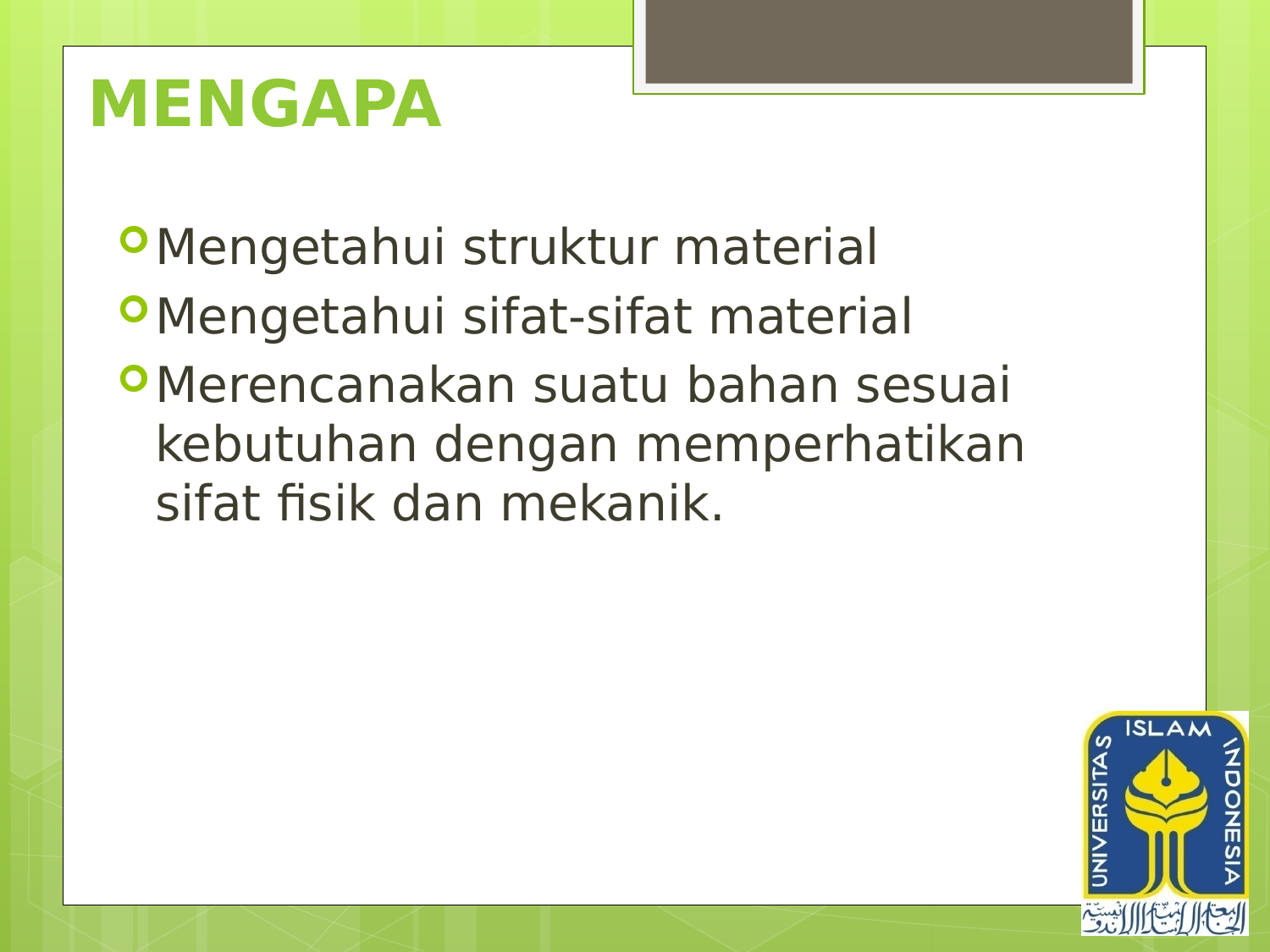

# Mengapa
Mengetahui struktur material
Mengetahui sifat-sifat material
Merencanakan suatu bahan sesuai kebutuhan dengan memperhatikan sifat fisik dan mekanik.